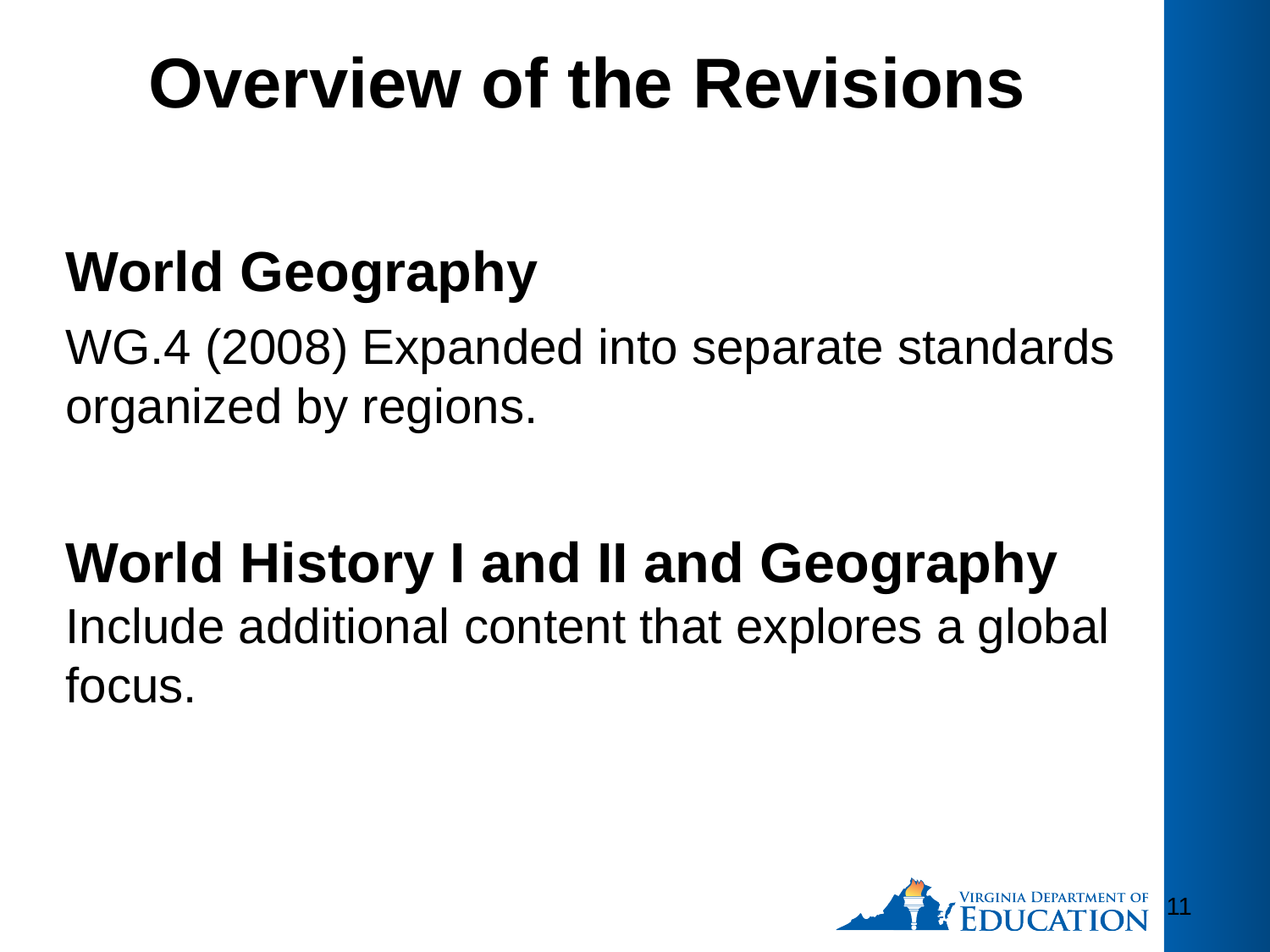

# Overview of the Revisions
World Geography
WG.4 (2008) Expanded into separate standards organized by regions.

World History I and II and Geography   Include additional content that explores a global focus.
11